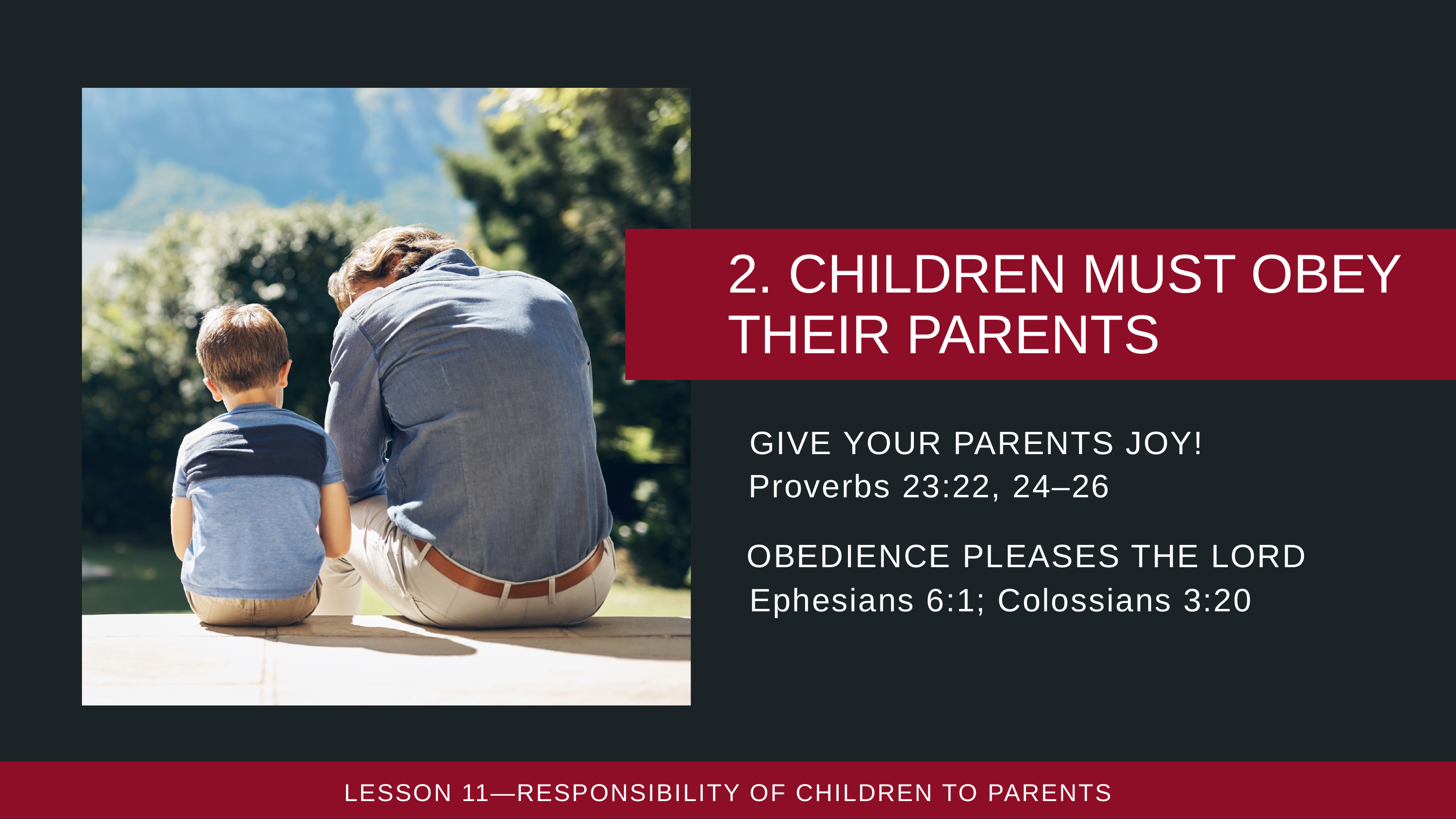

GIVE YOUR PARENTS JOY!
Proverbs 23:22, 24–26
OBEDIENCE PLEASES THE LORD
Ephesians 6:1; Colossians 3:20